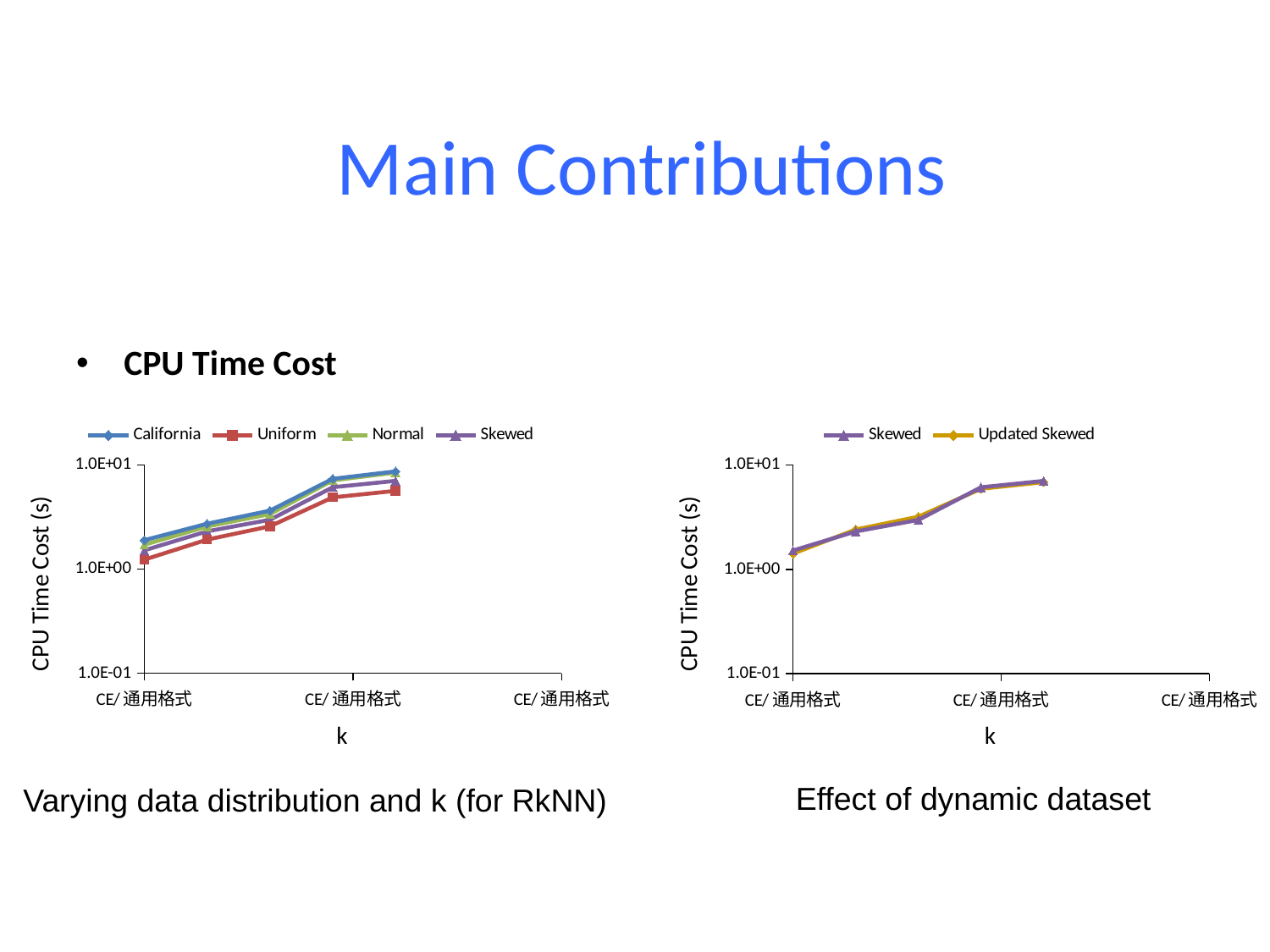

# Main Contributions
CPU Time Cost

### Chart

| Category |  |  |  |  |
|---|---|---|---|---|

### Chart

| Category |  | Updated Skewed |
|---|---|---|
Effect of dynamic dataset
Varying data distribution and k (for RkNN)